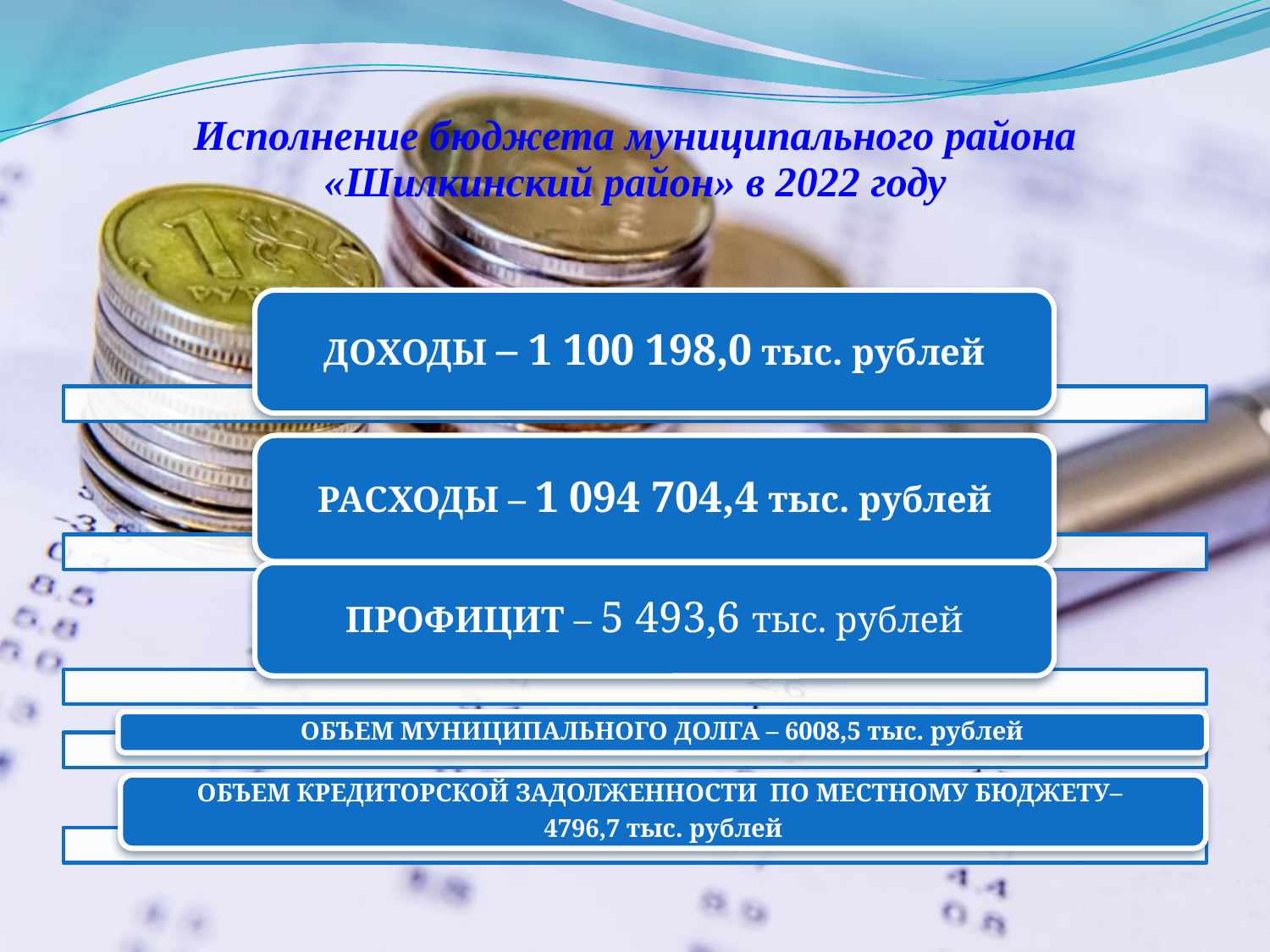

# Исполнение бюджета муниципального района «Шилкинский район» в 2022 году
ДОХОДЫ – 1 100 198,0 тыс. рублей
РАСХОДЫ – 1 094 704,4 тыс. рублей
ПРОФИЦИТ – 5 493,6 тыс. рублей
ОБЪЕМ МУНИЦИПАЛЬНОГО ДОЛГА – 6008,5 тыс. рублей
ОБЪЕМ КРЕДИТОРСКОЙ ЗАДОЛЖЕННОСТИ  ПО МЕСТНОМУ БЮДЖЕТУ–
4796,7 тыс. рублей